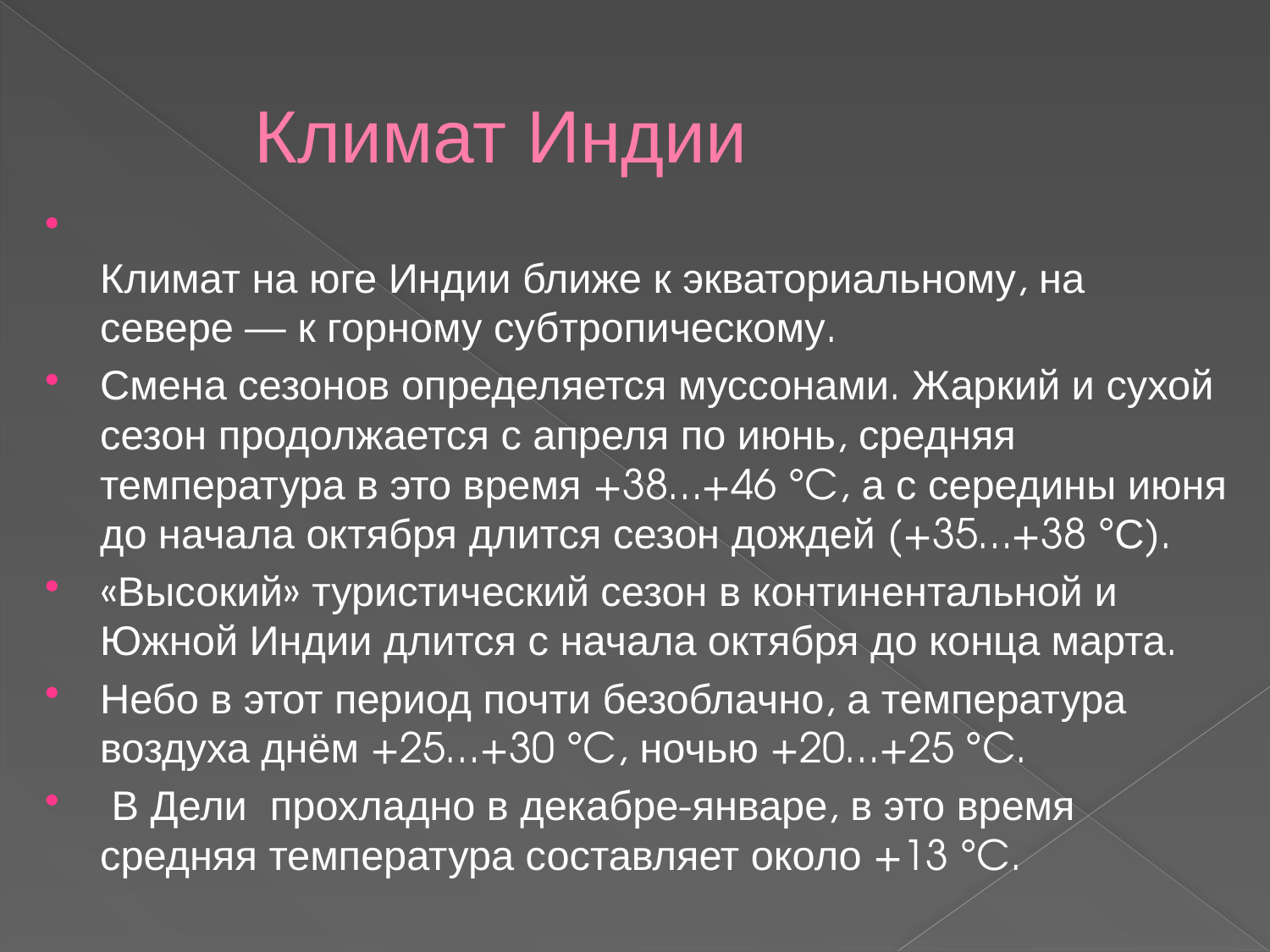

# Климат Индии
Климат на юге Индии ближе к экваториальному, на севере — к горному субтропическому.
Смена сезонов определяется муссонами. Жаркий и сухой сезон продолжается с апреля по июнь, средняя температура в это время +38…+46 °C, а с середины июня до начала октября длится сезон дождей (+35…+38 °С).
«Высокий» туристический сезон в континентальной и Южной Индии длится с начала октября до конца марта.
Небо в этот период почти безоблачно, а температура воздуха днём +25…+30 °C, ночью +20…+25 °C.
 В Дели  прохладно в декабре-январе, в это время средняя температура составляет около +13 °C.